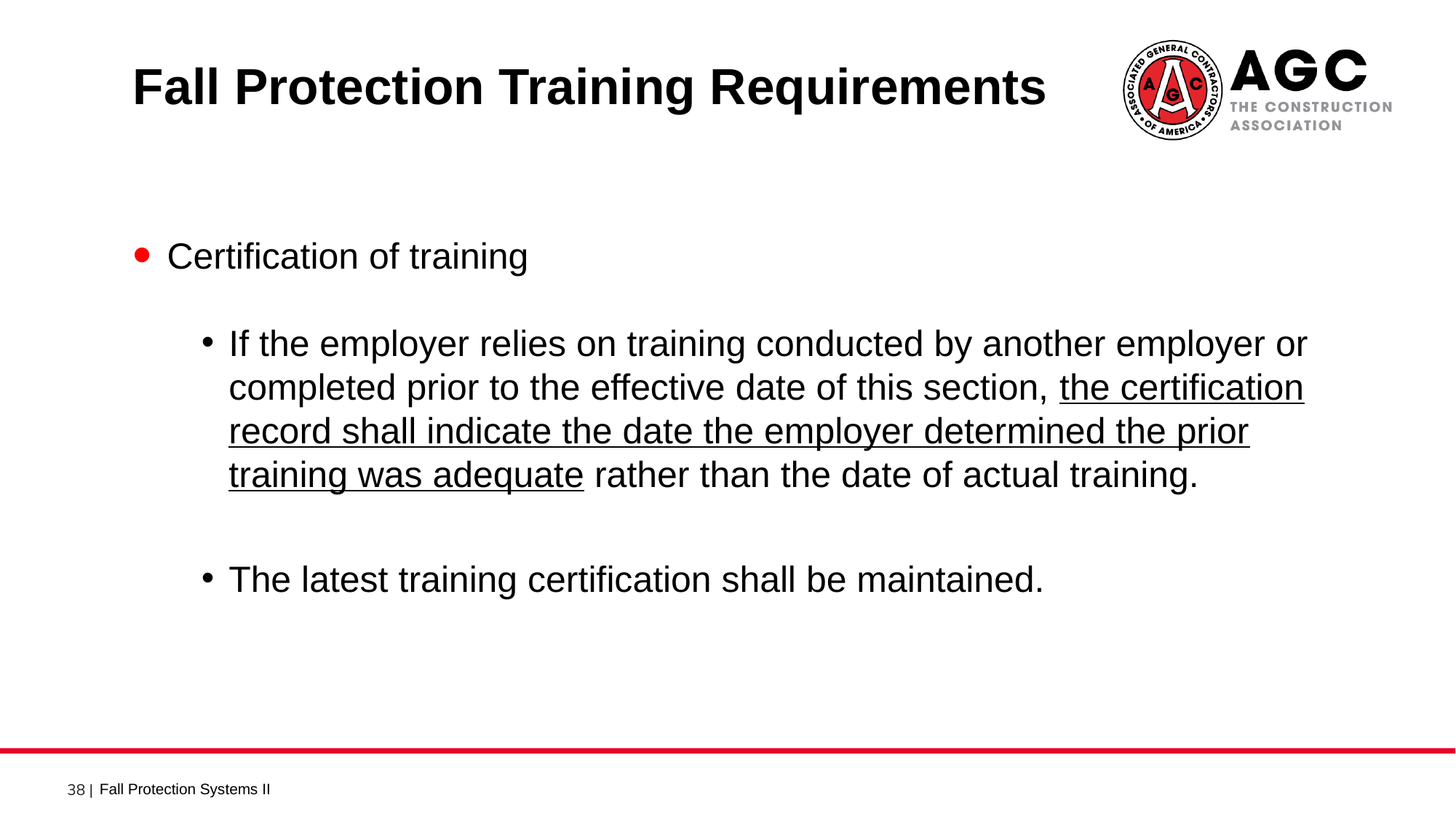

Fall Protection Training Requirements 5
Certification of training

If the employer relies on training conducted by another employer or completed prior to the effective date of this section, the certification record shall indicate the date the employer determined the prior training was adequate rather than the date of actual training.

The latest training certification shall be maintained.
Fall Protection Systems II